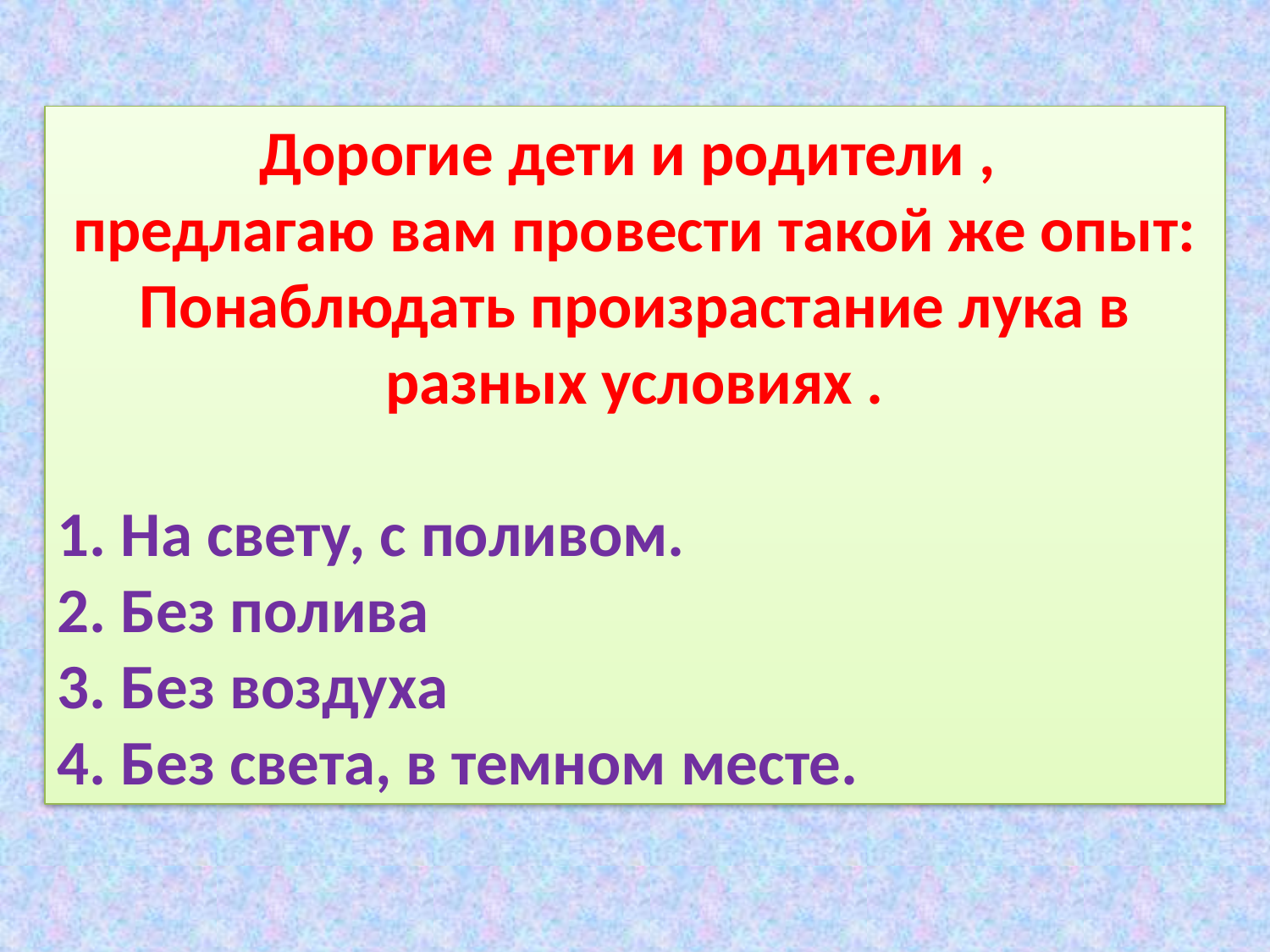

Дорогие дети и родители ,
предлагаю вам провести такой же опыт:
Понаблюдать произрастание лука в разных условиях .

1. На свету, с поливом.
2. Без полива
3. Без воздуха
4. Без света, в темном месте.